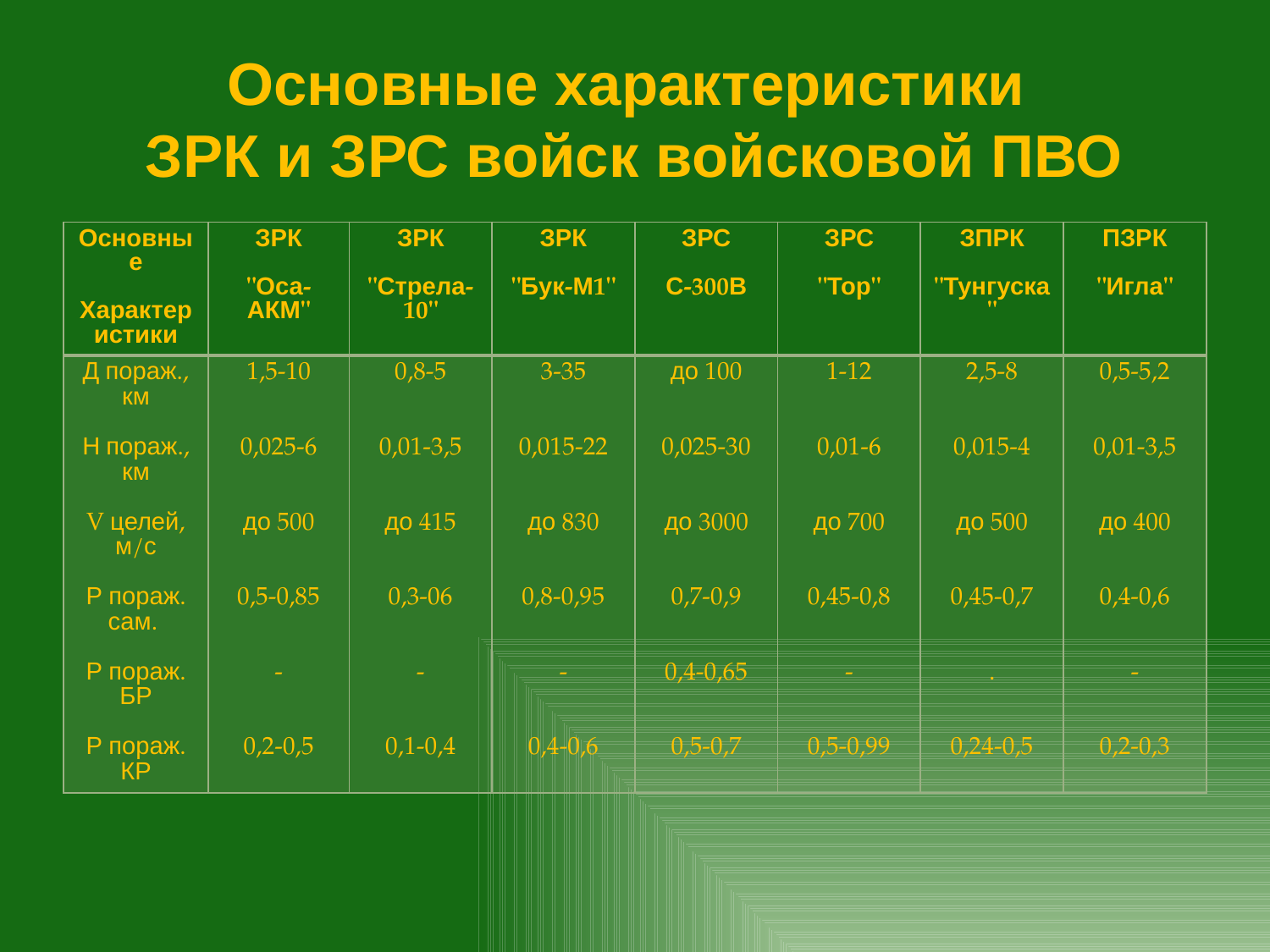

# Основные характеристики ЗРК и ЗРС войск войсковой ПВО
| Основные Характеристики | ЗРК "Оса-АКМ" | ЗРК "Стрела-10" | ЗРК "Бук-М1" | ЗРС С-300В | ЗРС "Тор" | ЗПРК "Тунгуска" | ПЗРК "Игла" |
| --- | --- | --- | --- | --- | --- | --- | --- |
| Д пораж., км Н пораж., км V целей, м/с Р пораж. сам. Р пораж. БР Р пораж. КР | 1,5-10 0,025-6 до 500 0,5-0,85 - 0,2-0,5 | 0,8-5 0,01-3,5 до 415 0,3-06 - 0,1-0,4 | 3-35 0,015-22 до 830 0,8-0,95 - 0,4-0,6 | до 100 0,025-30 до 3000 0,7-0,9 0,4-0,65 0,5-0,7 | 1-12 0,01-6 до 700 0,45-0,8 - 0,5-0,99 | 2,5-8 0,015-4 до 500 0,45-0,7 . 0,24-0,5 | 0,5-5,2 0,01-3,5 до 400 0,4-0,6 - 0,2-0,3 |